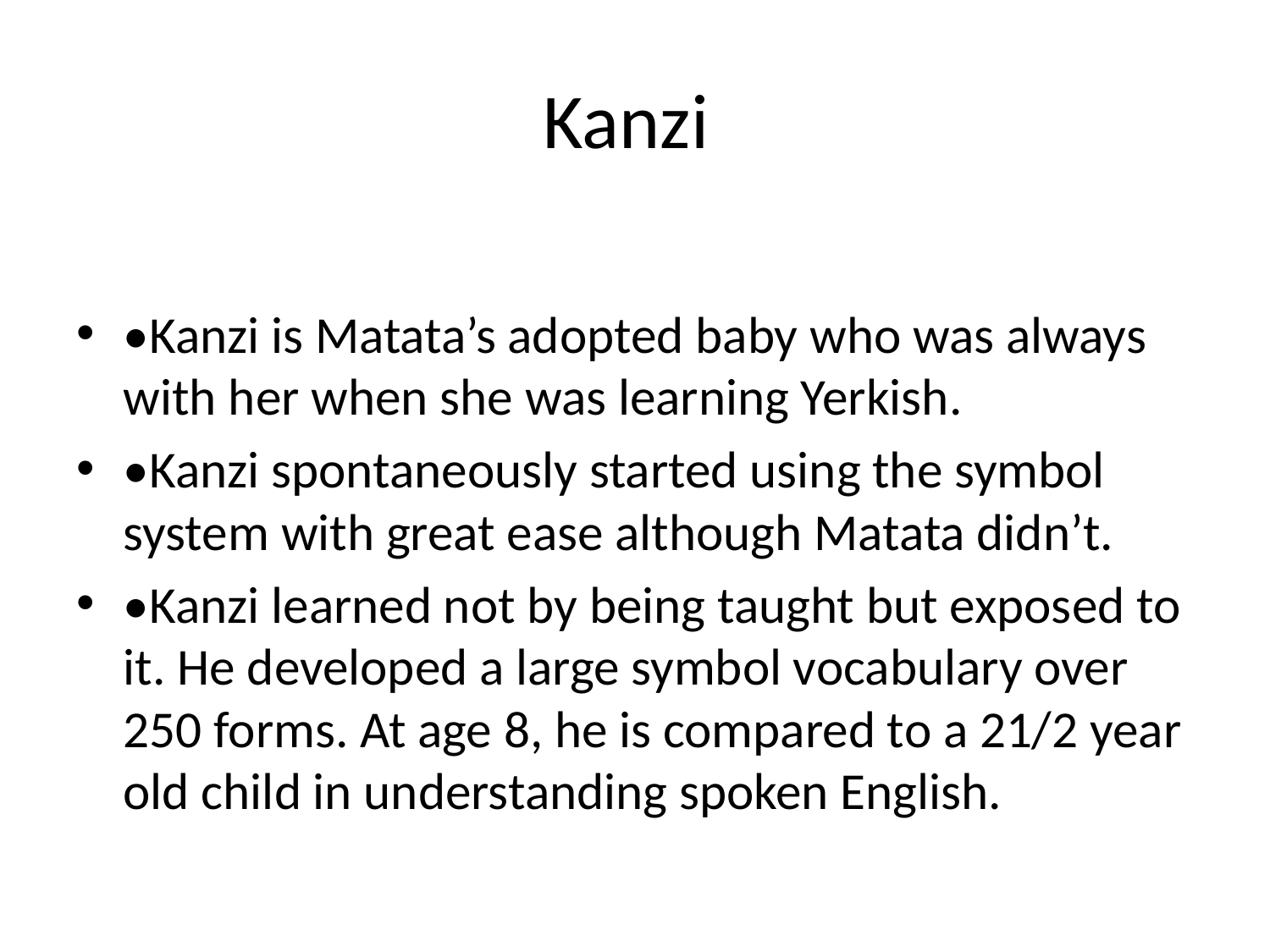

# Kanzi

•Kanzi is Matata’s adopted baby who was always with her when she was learning Yerkish.
•Kanzi spontaneously started using the symbol system with great ease although Matata didn’t.
•Kanzi learned not by being taught but exposed to it. He developed a large symbol vocabulary over 250 forms. At age 8, he is compared to a 21/2 year old child in understanding spoken English.